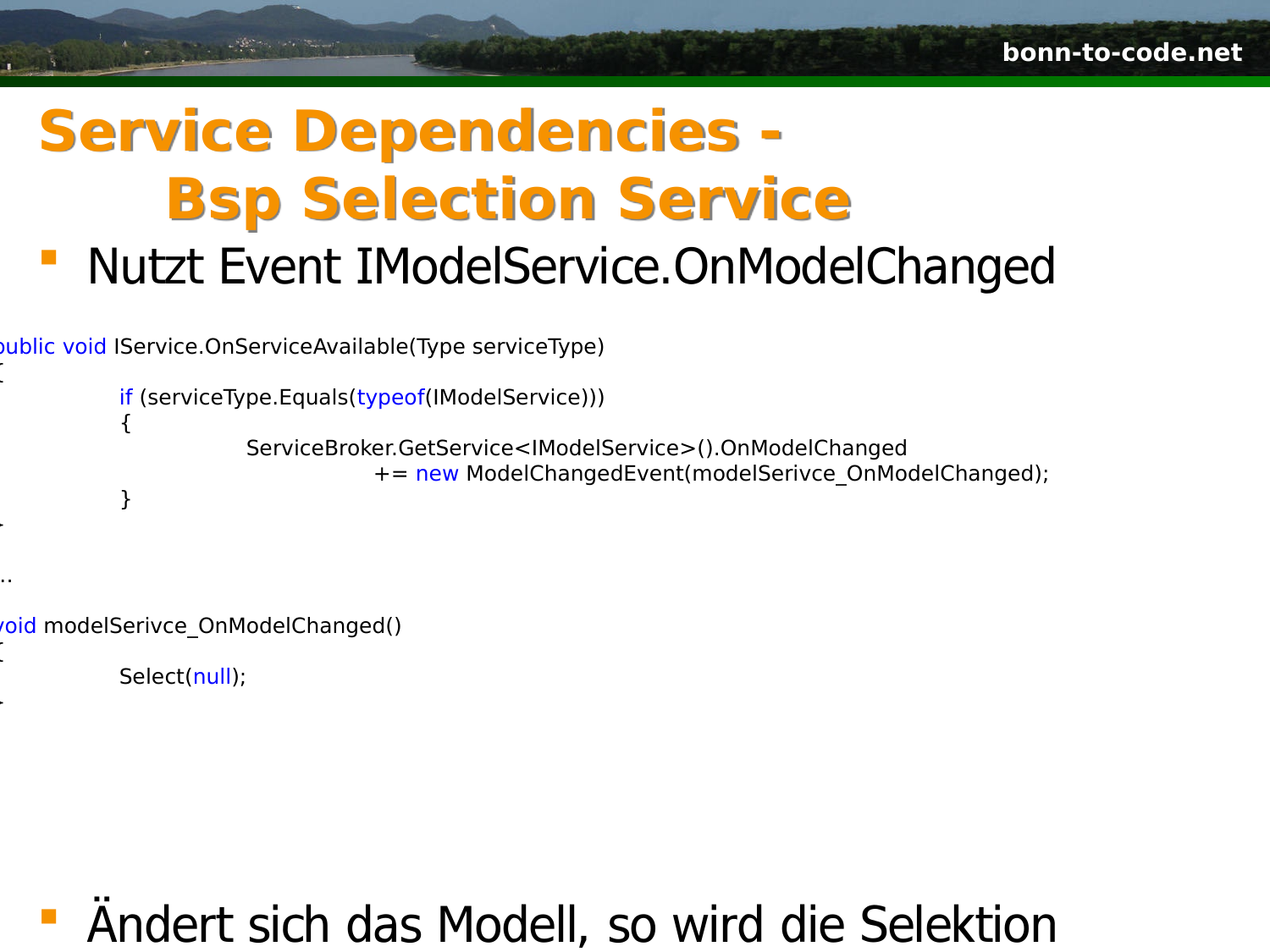

# Service Dependencies - Bsp Selection Service
Nutzt Event IModelService.OnModelChanged

Ändert sich das Modell, so wird die Selektion gelöscht

public void IService.OnServiceAvailable(Type serviceType)
{
	if (serviceType.Equals(typeof(IModelService)))
	{
		ServiceBroker.GetService<IModelService>().OnModelChanged
			+= new ModelChangedEvent(modelSerivce_OnModelChanged);
	}
}

…

void modelSerivce_OnModelChanged()
{
	Select(null);
}